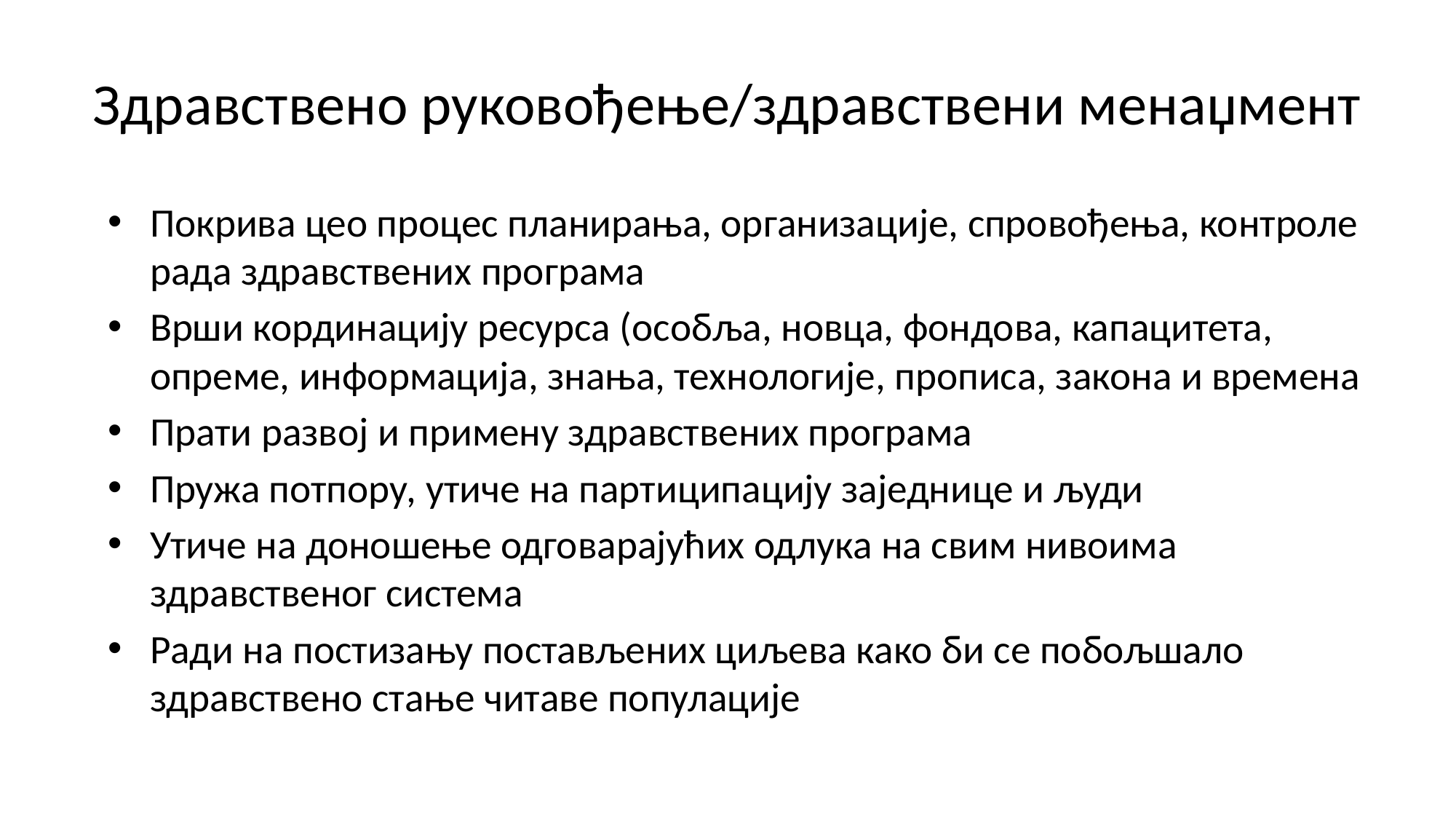

# Здравствено руковођење/здравствени менаџмент
Покрива цео процес планирања, организације, спровођења, контроле рада здравствених програма
Врши кординацију ресурса (особља, новца, фондова, капацитета, опреме, информација, знања, технологије, прописа, закона и времена
Прати развој и примену здравствених програма
Пружа потпору, утиче на партиципацију заједнице и људи
Утиче на доношење одговарајућих одлука на свим нивоима здравственог система
Ради на постизању постављених циљева како би се побољшало здравствено стање читаве популације